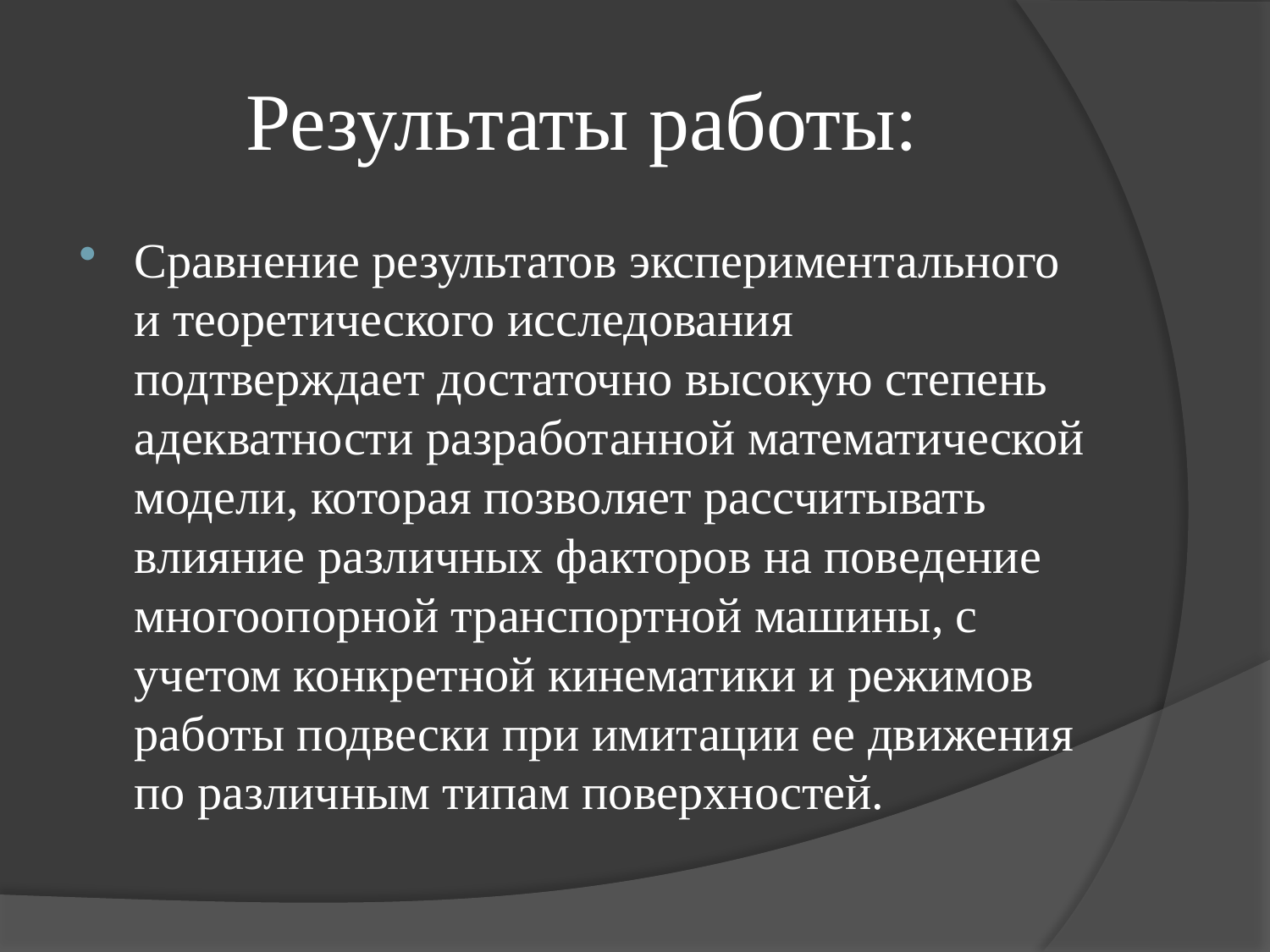

# Результаты работы:
Сравнение результатов экспериментального и теоретического исследования подтверждает достаточно высокую степень адекватности разработанной математической модели, которая позволяет рассчитывать влияние различных факторов на поведение многоопорной транспортной машины, с учетом конкретной кинематики и режимов работы подвески при имитации ее движения по различным типам поверхностей.